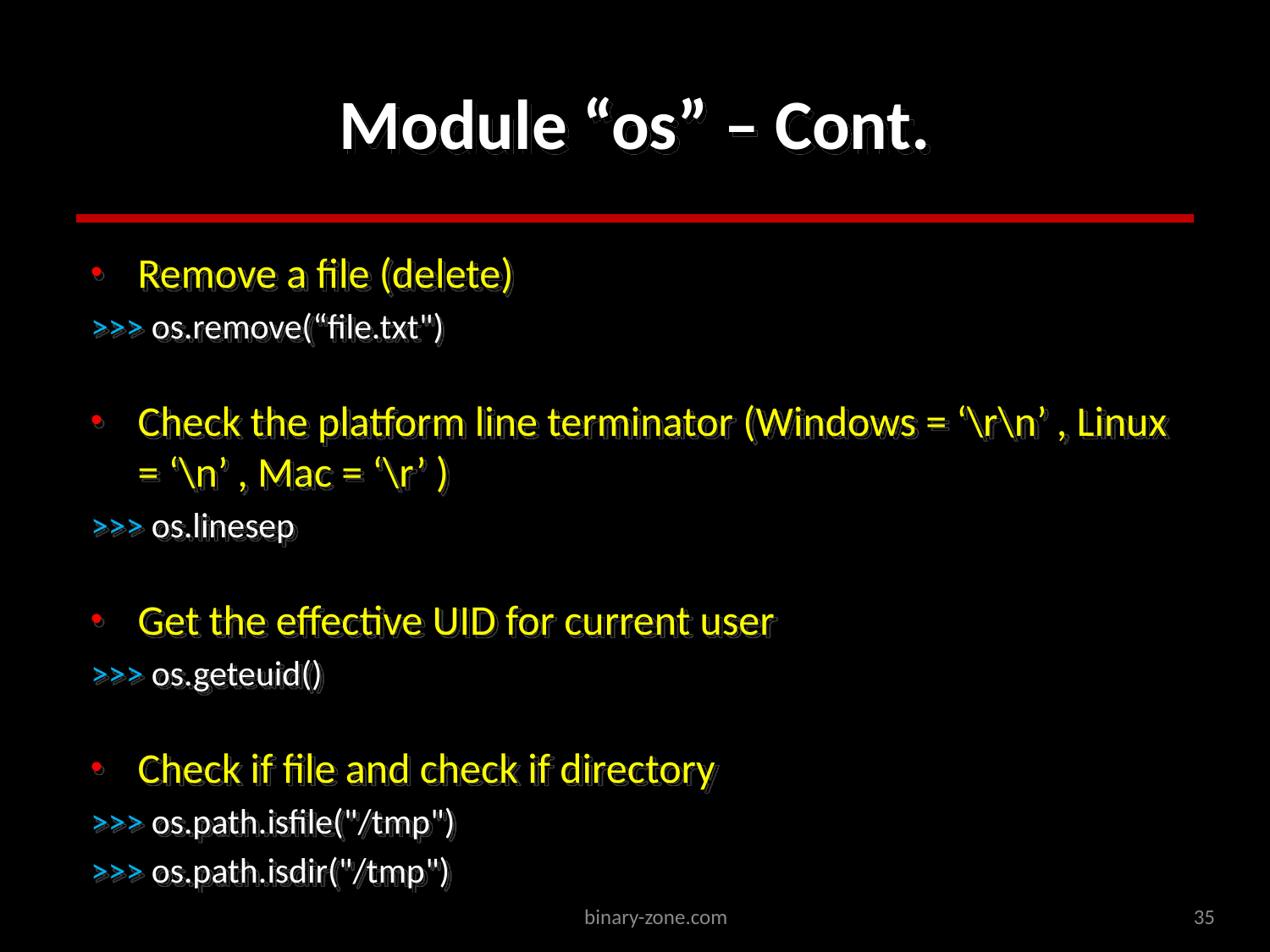

# Module “os” – Cont.
Remove a file (delete)
>>> os.remove(“file.txt")

Check the platform line terminator (Windows = ‘\r\n’ , Linux = ‘\n’ , Mac = ‘\r’ )
>>> os.linesep

Get the effective UID for current user
>>> os.geteuid()

Check if file and check if directory
>>> os.path.isfile("/tmp")
>>> os.path.isdir("/tmp")